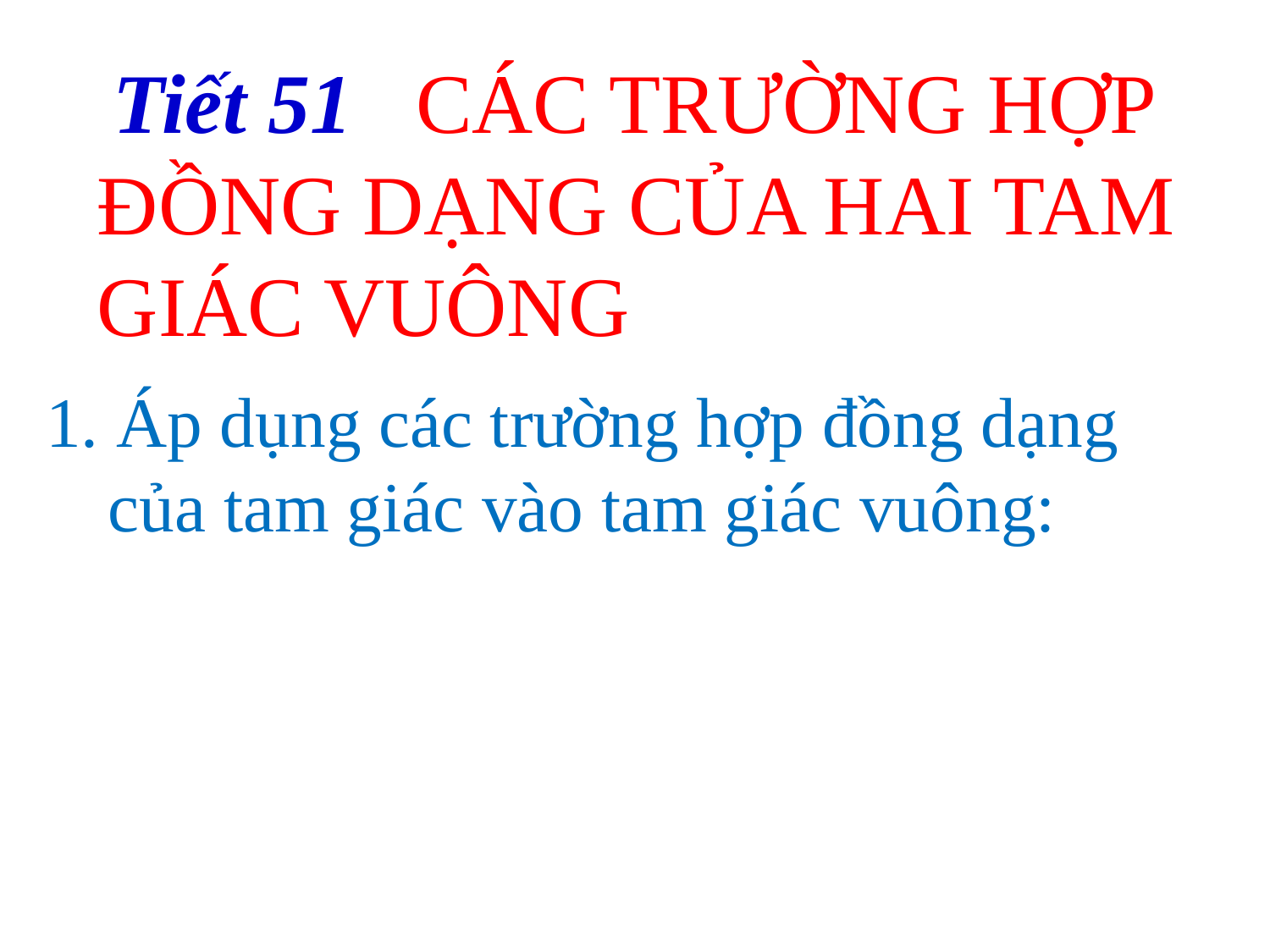

Tiết 51   CÁC TRƯỜNG HỢP ĐỒNG DẠNG CỦA HAI TAM GIÁC VUÔNG
1. Áp dụng các trường hợp đồng dạng của tam giác vào tam giác vuông: